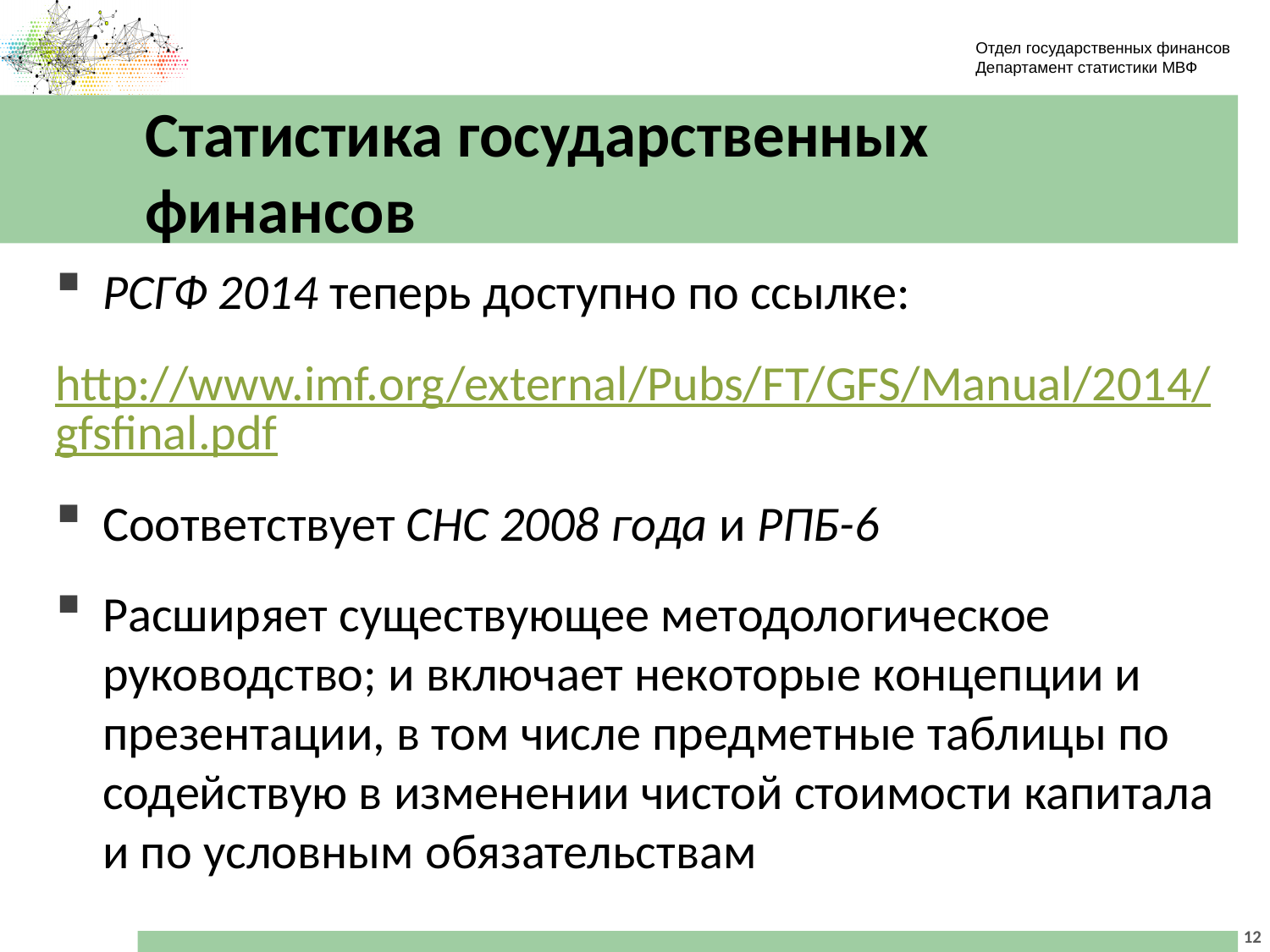

Отдел государственных финансов
Департамент статистики МВФ
# Статистика государственных финансов
РСГФ 2014 теперь доступно по ссылке:
http://www.imf.org/external/Pubs/FT/GFS/Manual/2014/gfsfinal.pdf
Соответствует СНС 2008 года и РПБ-6
Расширяет существующее методологическое руководство; и включает некоторые концепции и презентации, в том числе предметные таблицы по содействую в изменении чистой стоимости капитала и по условным обязательствам

12